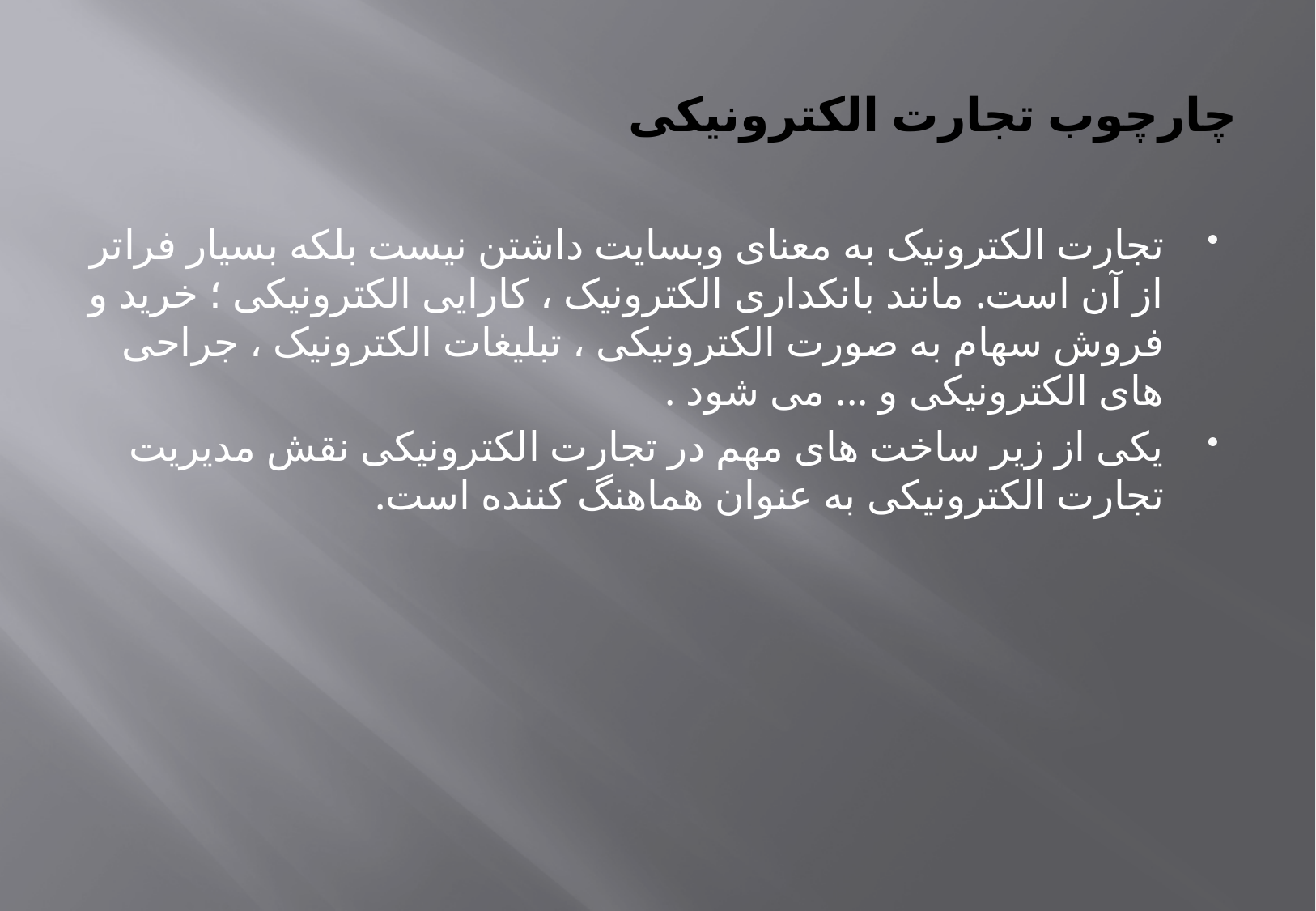

# چارچوب تجارت الکترونیکی
تجارت الکترونیک به معنای وبسایت داشتن نیست بلکه بسیار فراتر از آن است. مانند بانکداری الکترونیک ، کارایی الکترونیکی ؛ خرید و فروش سهام به صورت الکترونیکی ، تبلیغات الکترونیک ، جراحی های الکترونیکی و ... می شود .
یکی از زیر ساخت های مهم در تجارت الکترونیکی نقش مدیریت تجارت الکترونیکی به عنوان هماهنگ کننده است.